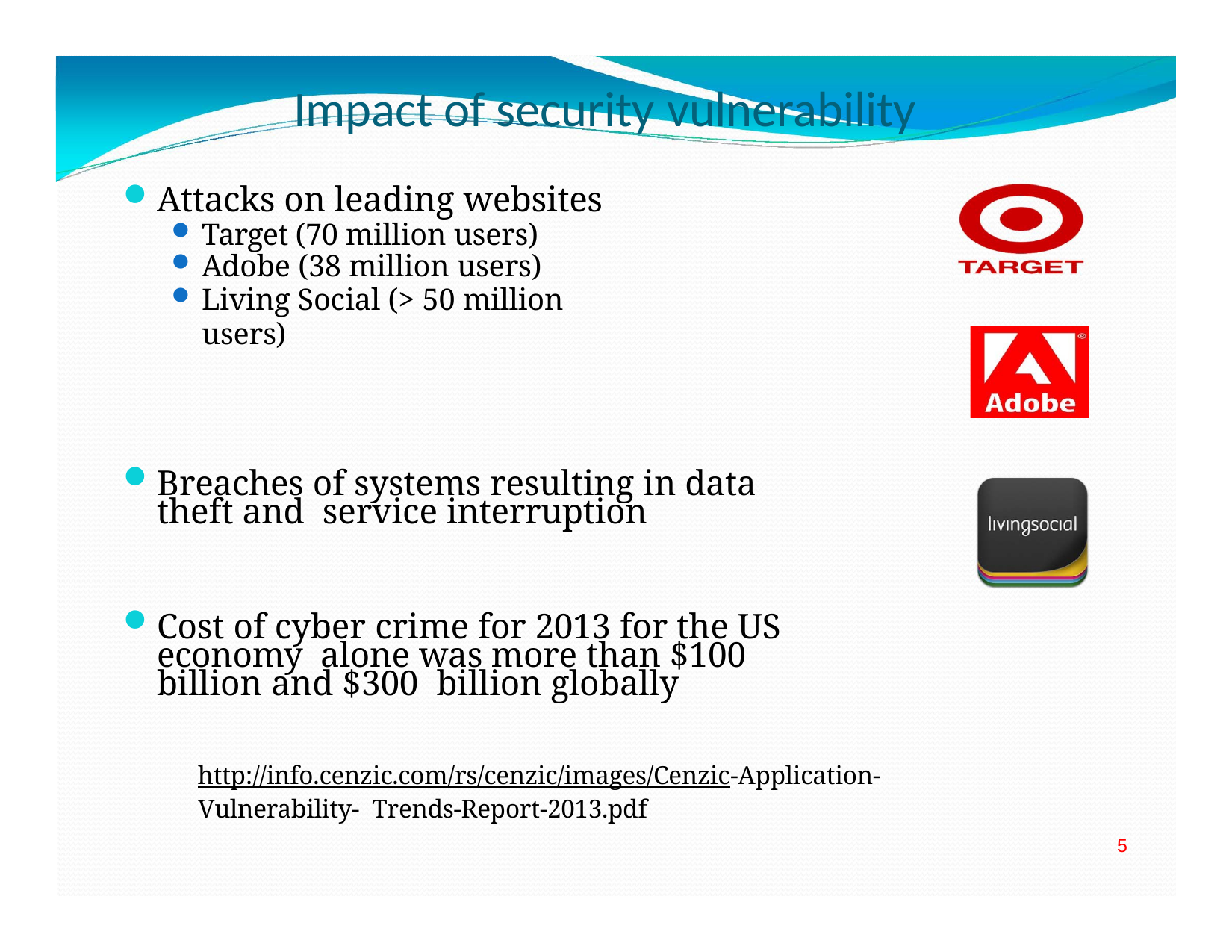

# Impact of security vulnerability

Attacks on leading websites
Target (70 million users)
Adobe (38 million users)
Living Social (> 50 million users)

Breaches of systems resulting in data theft and  service interruption

Cost of cyber crime for 2013 for the US economy  alone was more than $100 billion and $300  billion globally

http://info.cenzic.com/rs/cenzic/images/Cenzic‐Application‐Vulnerability‐  Trends‐Report‐2013.pdf

5